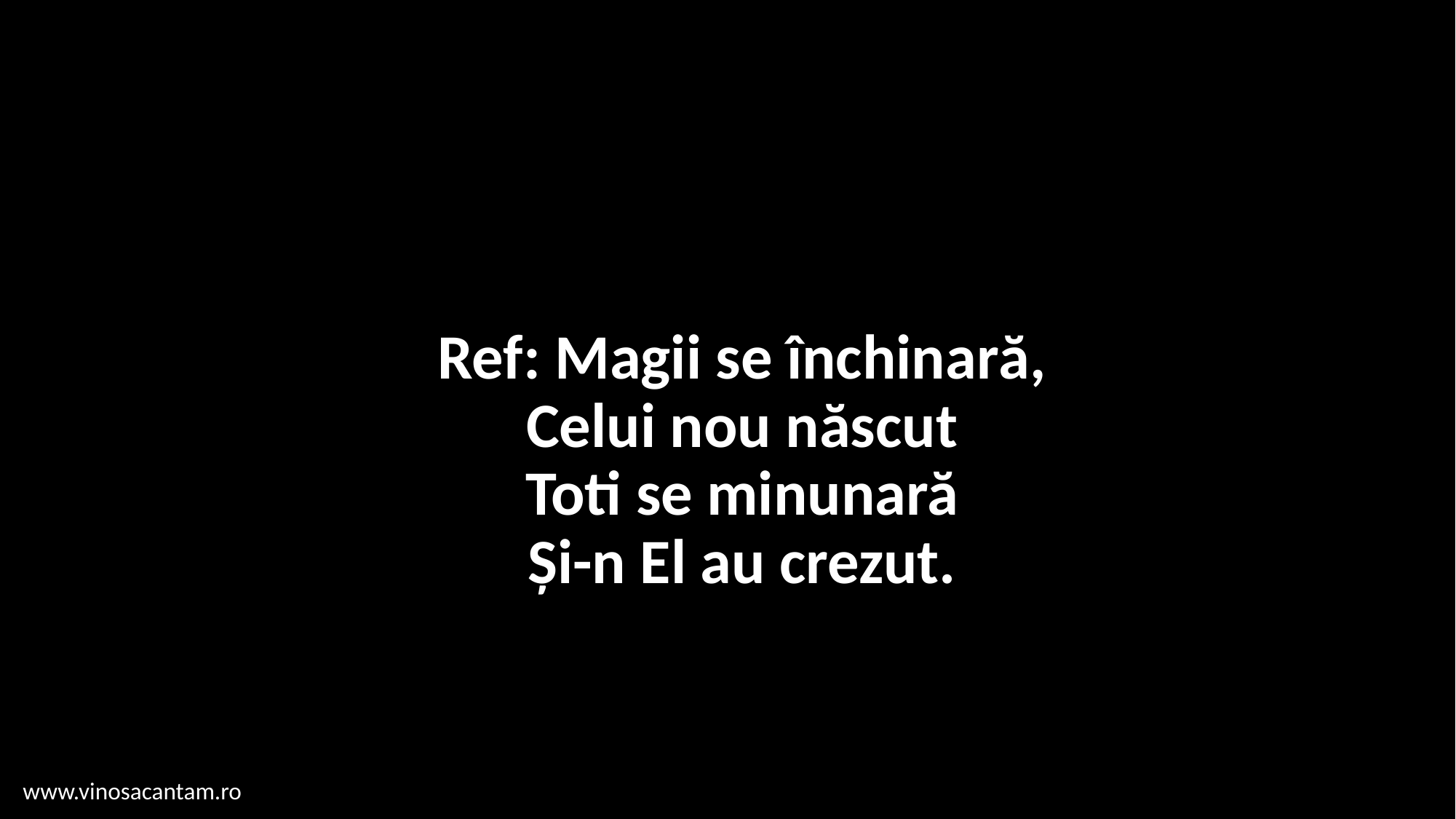

# Ref: Magii se închinară, Celui nou născut Toti se minunară Și-n El au crezut.
www.vinosacantam.ro